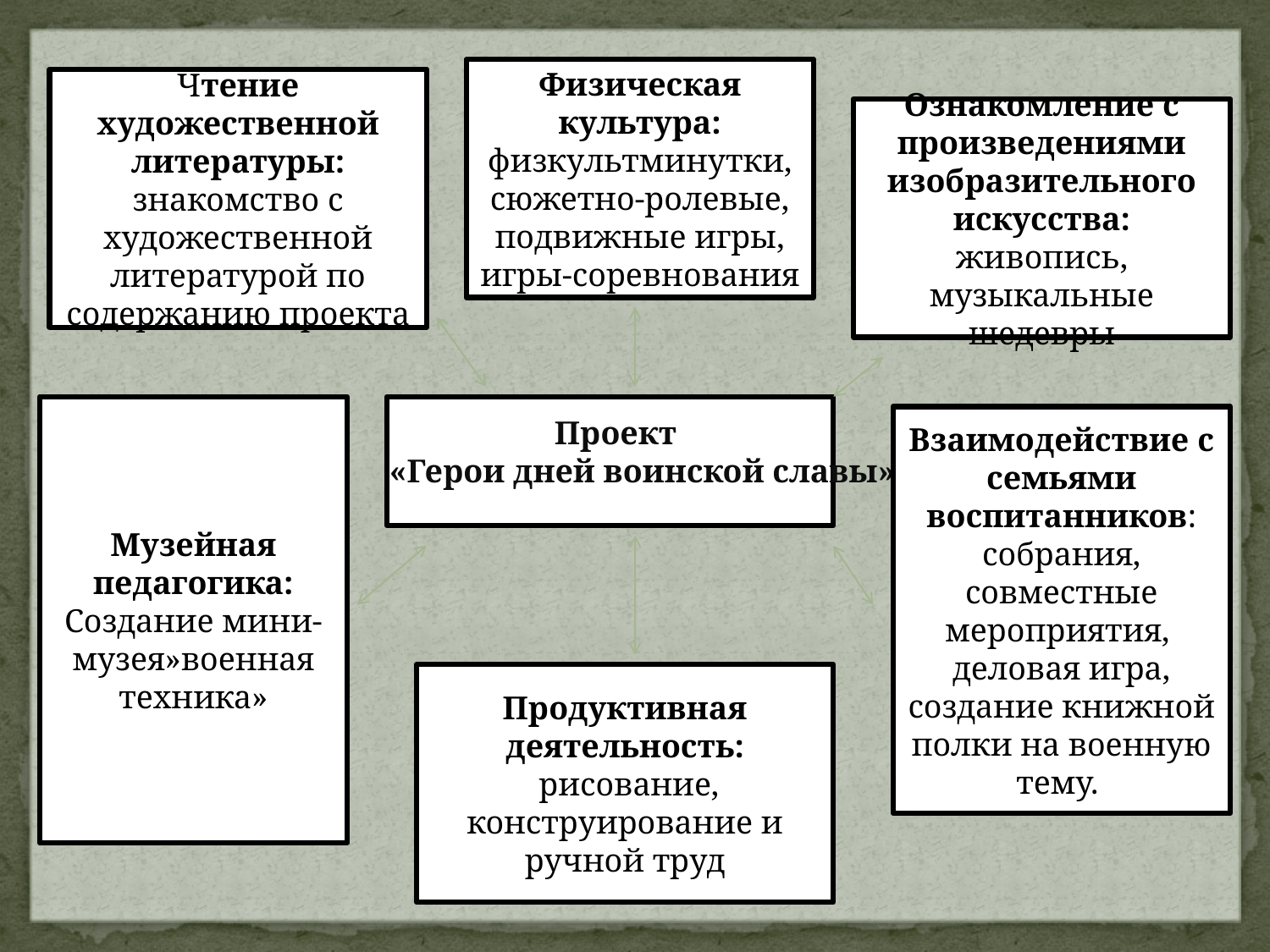

Физическая культура:
физкультминутки, сюжетно-ролевые, подвижные игры, игры-соревнования
Чтение художественной литературы:
знакомство с художественной литературой по содержанию проекта
Ознакомление с произведениями изобразительного искусства: живопись, музыкальные шедевры
Музейная педагогика:
Создание мини-музея»военная техника»

                    Проект
«Герои дней воинской славы»
Взаимодействие с семьями воспитанников:
собрания, совместные мероприятия,  деловая игра, создание книжной полки на военную тему.
Продуктивная деятельность:
 рисование, конструирование и ручной труд